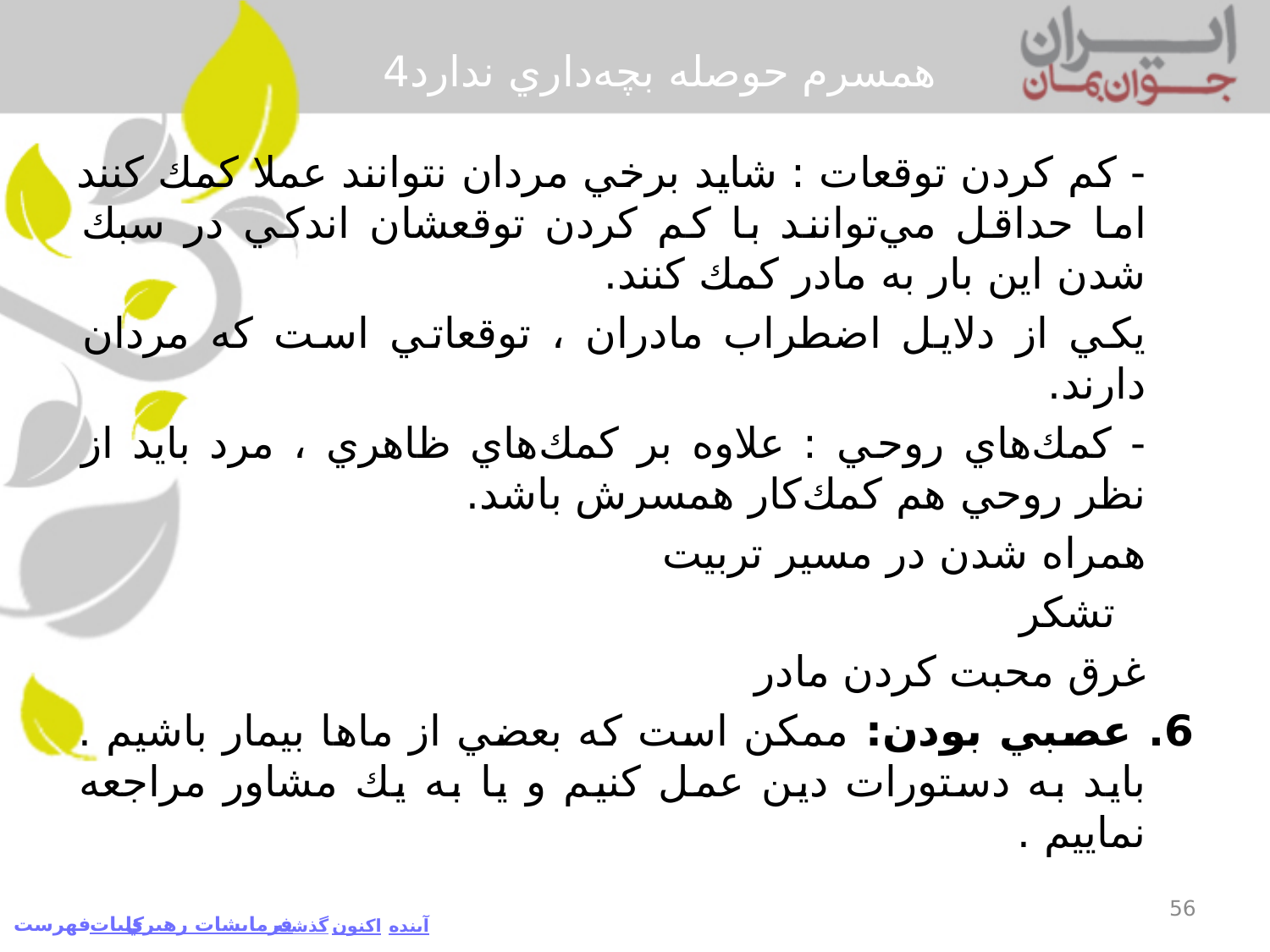

# همسرم حوصله بچه‌داري ندارد4
		- كم كردن توقعات : شايد برخي مردان نتوانند عملا كمك كنند اما حداقل مي‌توانند 	با كم كردن توقعشان اندكي در سبك شدن اين بار به مادر كمك كنند.
		يكي از دلايل اضطراب مادران ، توقعاتي است كه مردان دارند.
		- كمك‌هاي روحي : علاوه بر كمك‌هاي ظاهري ، مرد بايد از نظر روحي هم 	كمك‌كار همسرش باشد.
		همراه شدن در مسير تربيت
		تشكر
		غرق محبت كردن مادر
6. 	عصبي بودن: ممكن است كه بعضي از ماها بيمار باشيم . بايد به دستورات دين عمل كنيم و يا به يك مشاور مراجعه نماييم .
56